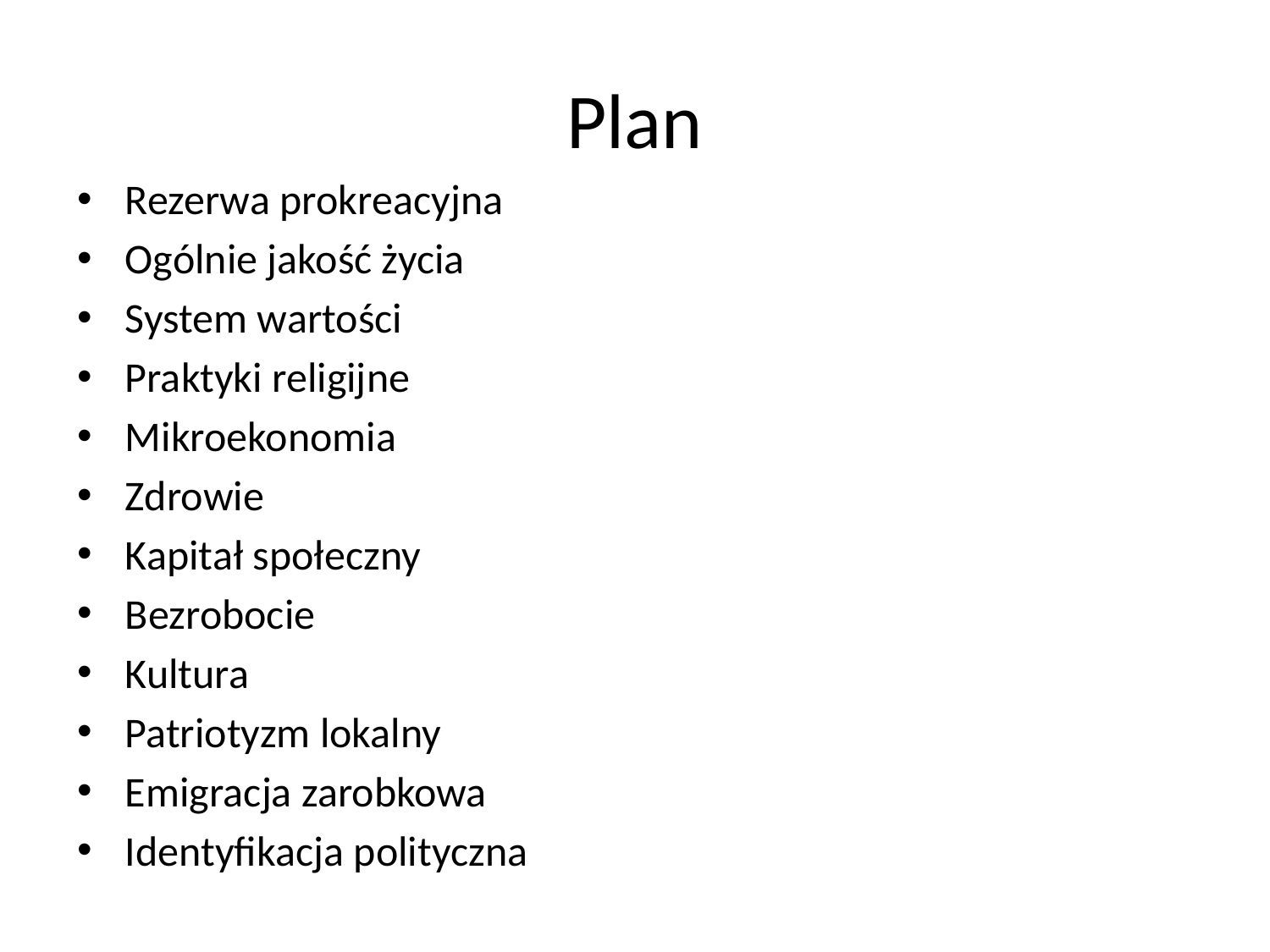

# Plan
Rezerwa prokreacyjna
Ogólnie jakość życia
System wartości
Praktyki religijne
Mikroekonomia
Zdrowie
Kapitał społeczny
Bezrobocie
Kultura
Patriotyzm lokalny
Emigracja zarobkowa
Identyfikacja polityczna